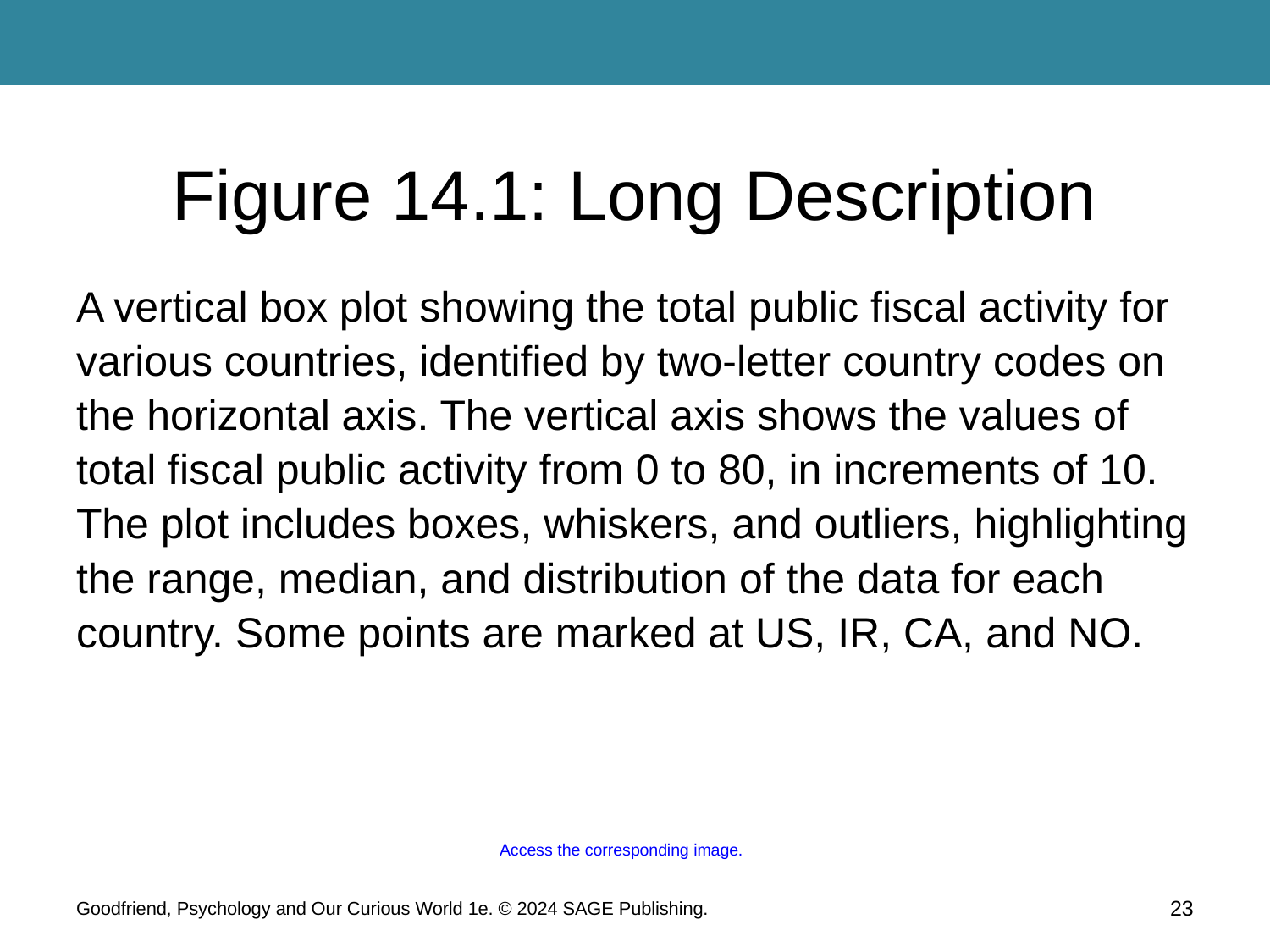

# Figure 14.1: Long Description
A vertical box plot showing the total public fiscal activity for various countries, identified by two-letter country codes on the horizontal axis. The vertical axis shows the values of total fiscal public activity from 0 to 80, in increments of 10. The plot includes boxes, whiskers, and outliers, highlighting the range, median, and distribution of the data for each country. Some points are marked at US, IR, CA, and NO.
Access the corresponding image.
23
Goodfriend, Psychology and Our Curious World 1e. © 2024 SAGE Publishing.